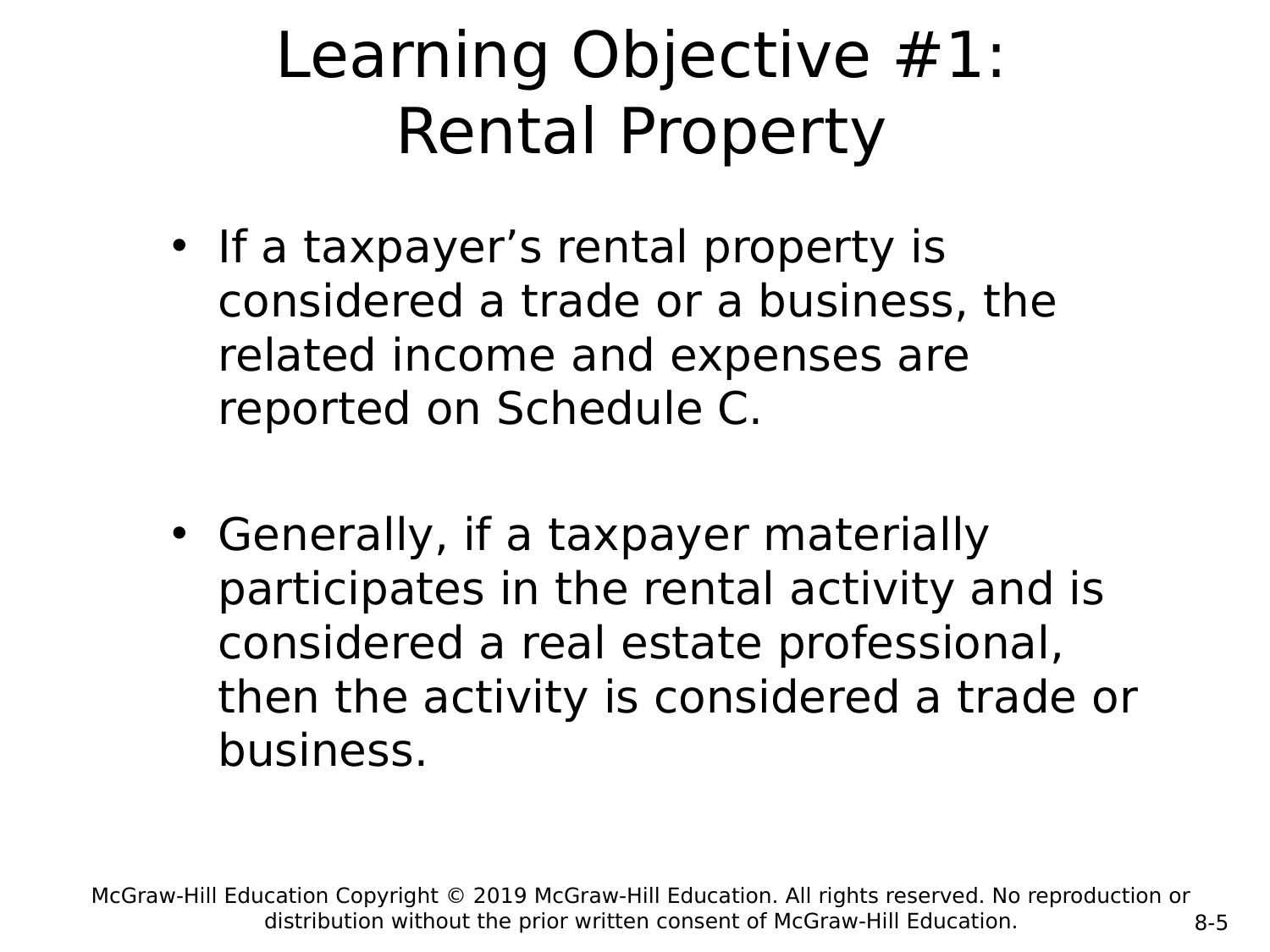

# Learning Objective #1: Rental Property
If a taxpayer’s rental property is considered a trade or a business, the related income and expenses are reported on Schedule C.

Generally, if a taxpayer materially participates in the rental activity and is considered a real estate professional, then the activity is considered a trade or business.
McGraw-Hill Education Copyright © 2019 McGraw-Hill Education. All rights reserved. No reproduction or distribution without the prior written consent of McGraw-Hill Education.
8-5